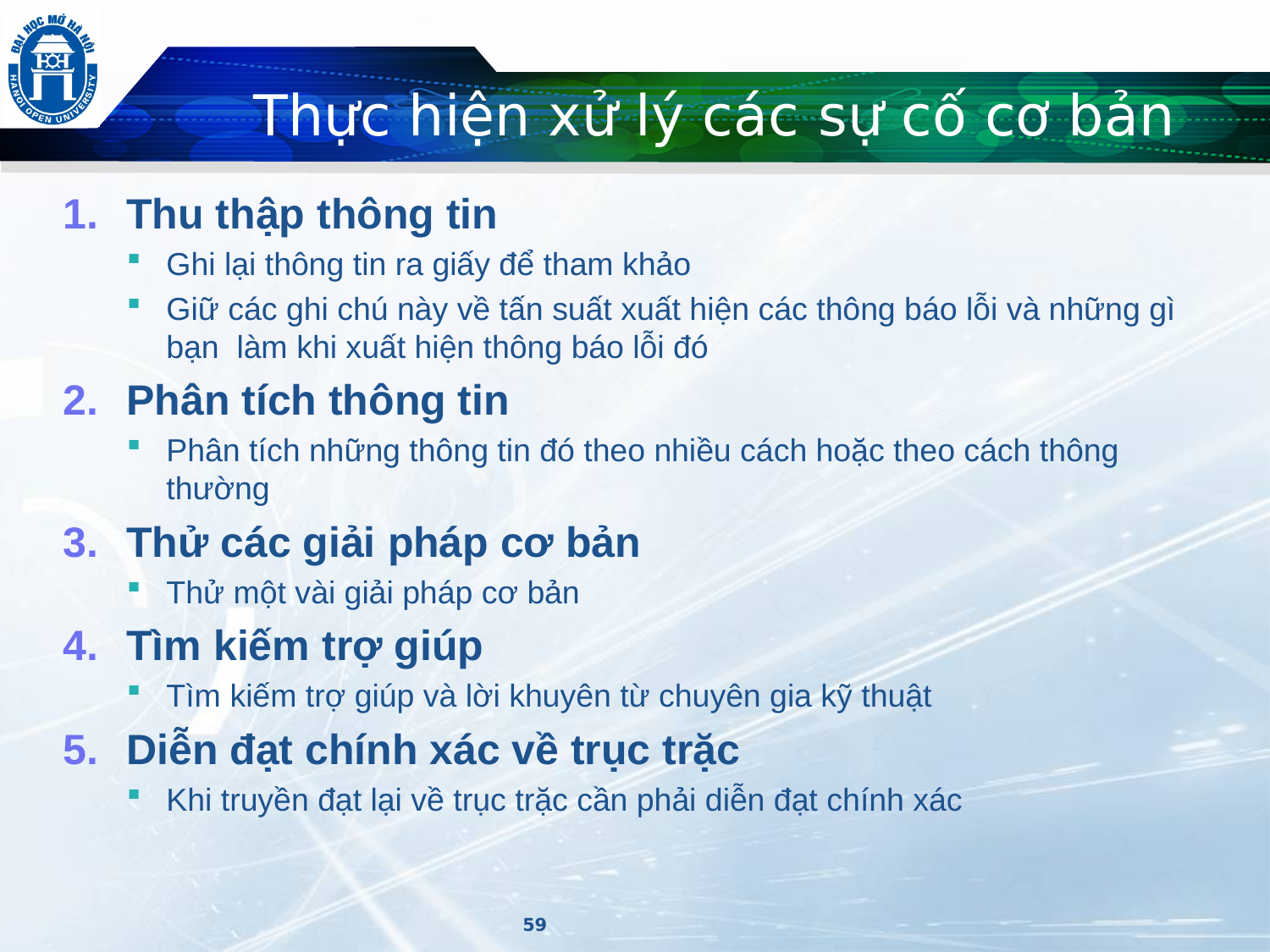

# Thực hiện xử lý các sự cố cơ bản
Thu thập thông tin
Ghi lại thông tin ra giấy để tham khảo
Giữ các ghi chú này về tấn suất xuất hiện các thông báo lỗi và những gì bạn  làm khi xuất hiện thông báo lỗi đó
Phân tích thông tin
Phân tích những thông tin đó theo nhiều cách hoặc theo cách thông thường
Thử các giải pháp cơ bản
Thử một vài giải pháp cơ bản
Tìm kiếm trợ giúp
Tìm kiếm trợ giúp và lời khuyên từ chuyên gia kỹ thuật
Diễn đạt chính xác về trục trặc
Khi truyền đạt lại về trục trặc cần phải diễn đạt chính xác
59